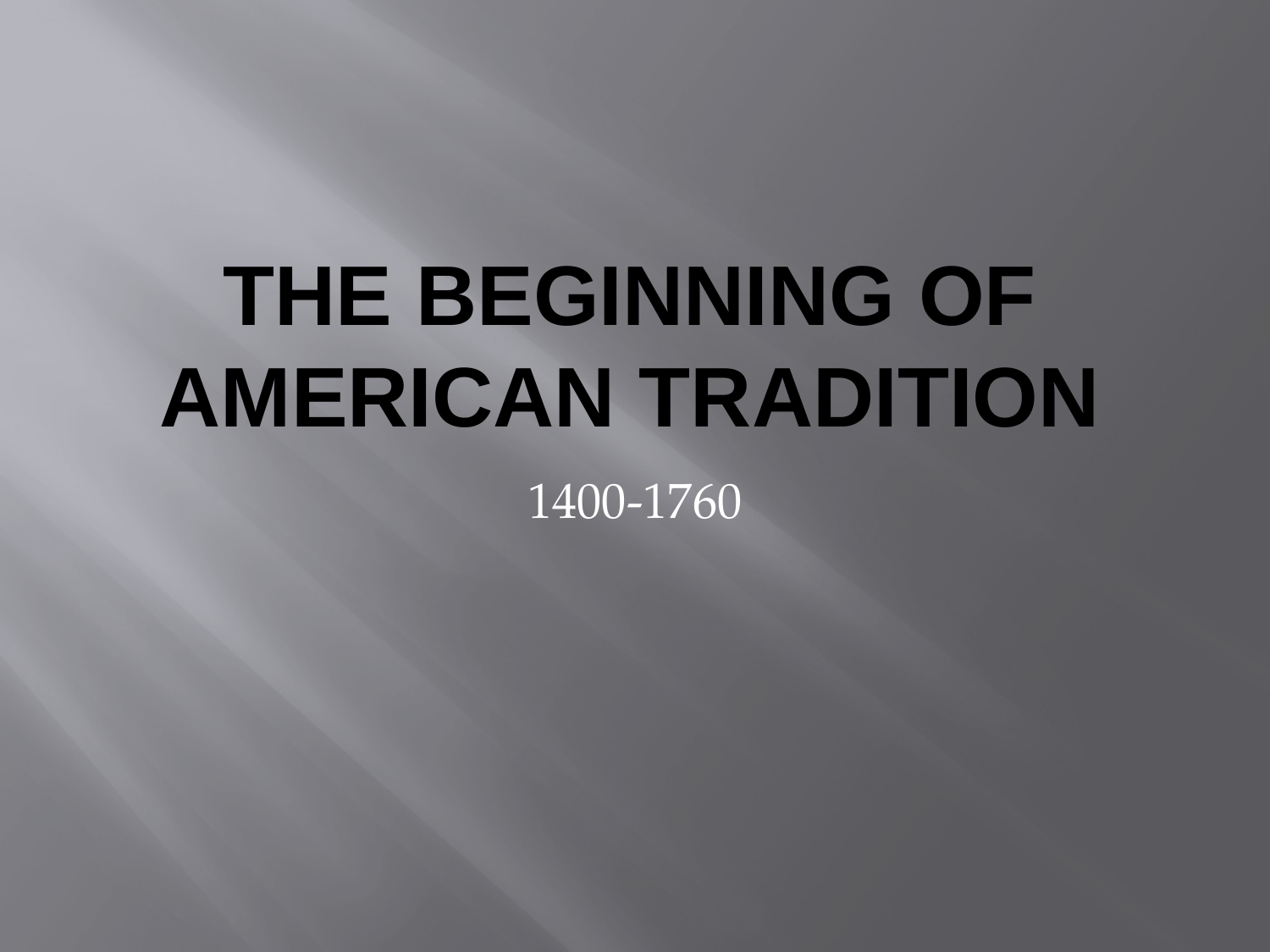

# The Beginning of American Tradition
1400-1760